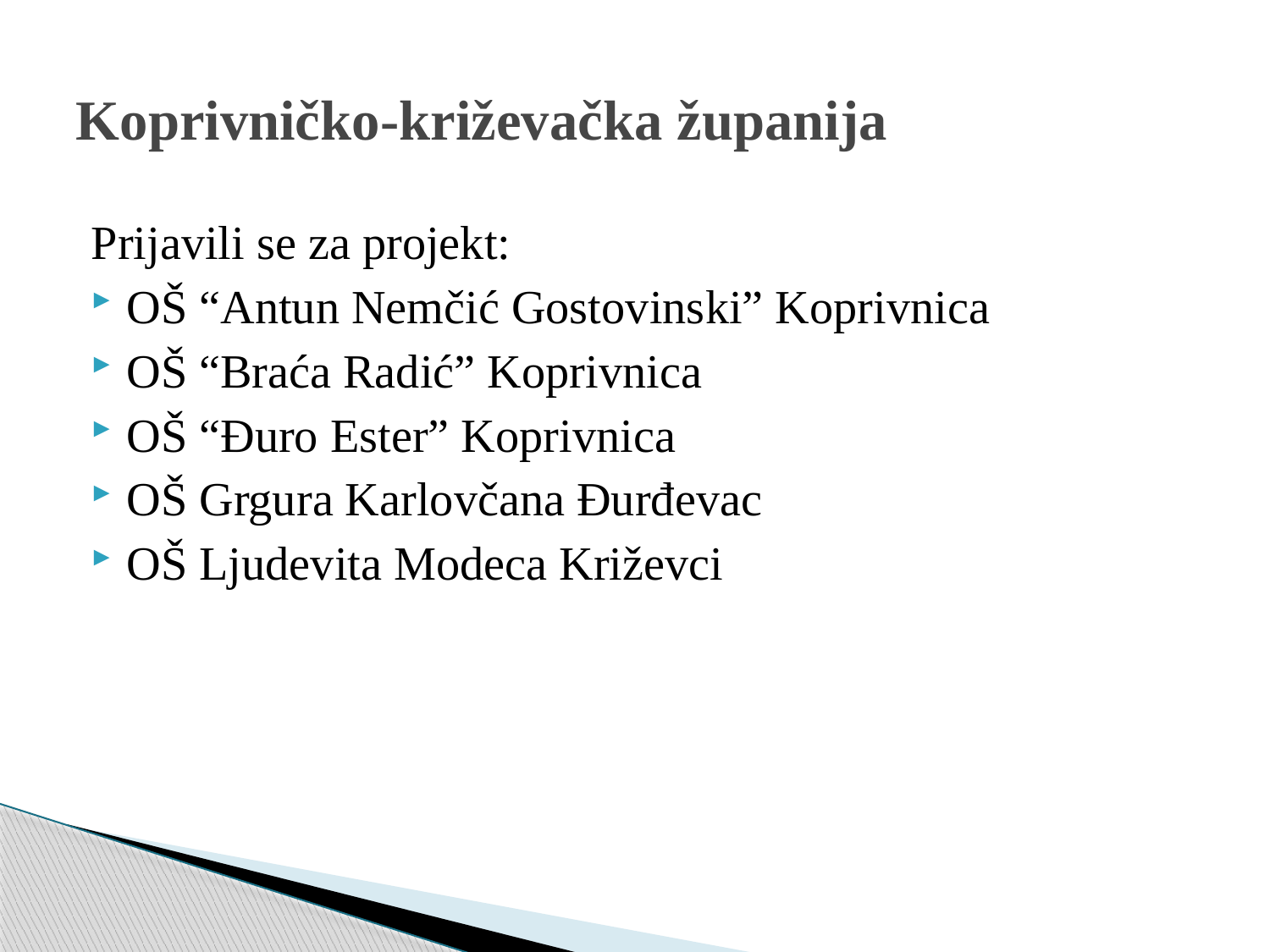

# Koprivničko-križevačka županija
Prijavili se za projekt:
OŠ “Antun Nemčić Gostovinski” Koprivnica
OŠ “Braća Radić” Koprivnica
OŠ “Đuro Ester” Koprivnica
OŠ Grgura Karlovčana Đurđevac
OŠ Ljudevita Modeca Križevci